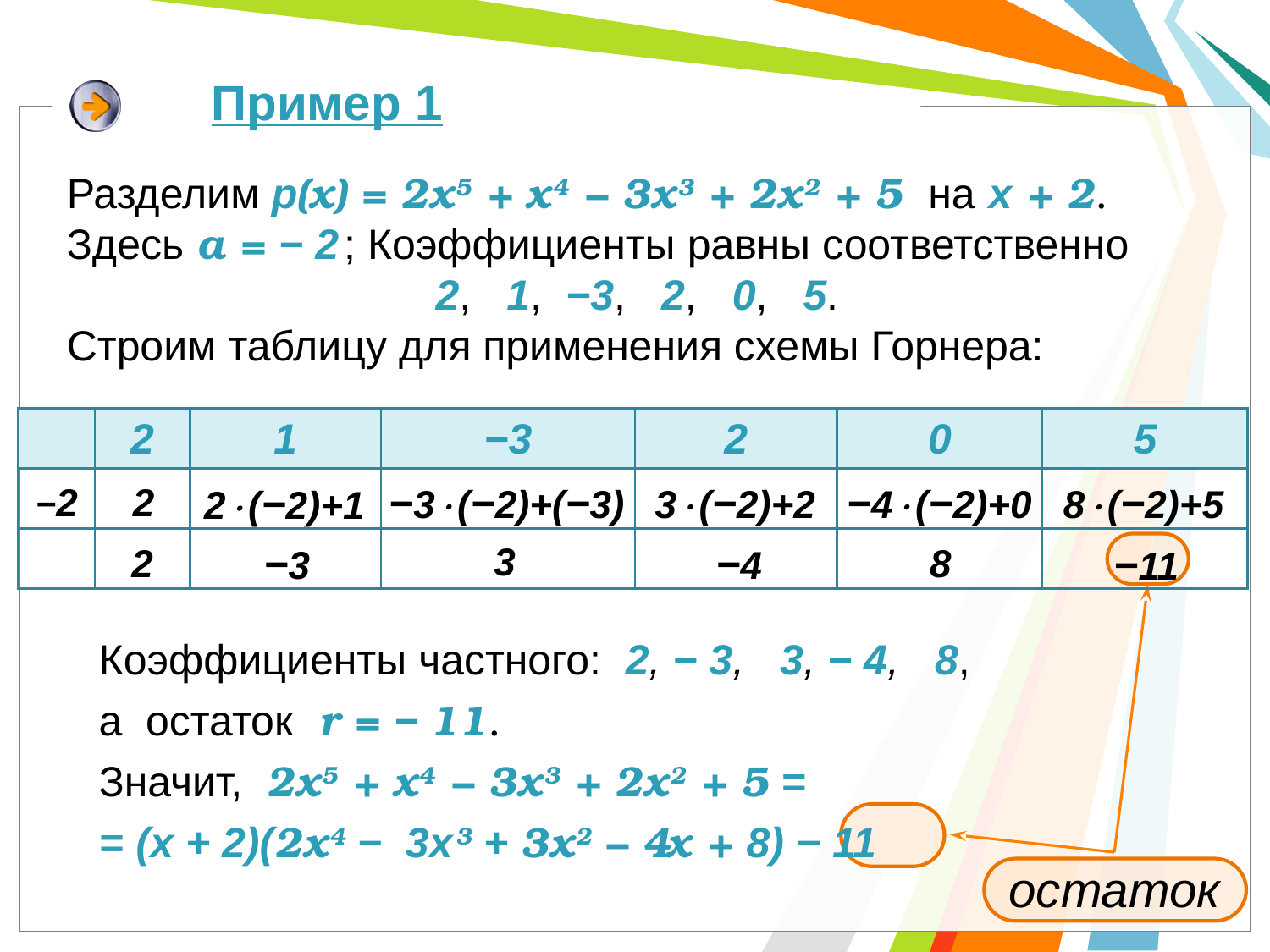

Пример 1
Разделим р(x) = 2x5 + x4 − 3x3 + 2x2 + 5  на x + 2.
Здесь a = − 2; Коэффициенты равны соответственно
2,   1,  −3,   2,   0,   5.
Строим таблицу для применения схемы Горнера:
|  | 2 | 1 | −3 | 2 | 0 | 5 |
| --- | --- | --- | --- | --- | --- | --- |
|  |  |  |  |  |  |  |
|  |  |  |  |  |  |  |
−3⋅(−2)+(−3)
8⋅(−2)+5
3⋅(−2)+2
−4⋅(−2)+0
2⋅(−2)+1
2
−2
−3
−4
3
−11
2
8

Коэффициенты частного:  2, − 3,   3, − 4,   8,
а  остаток  r = − 11.
Значит,  2x5 + x4 − 3x3 + 2x2 + 5 =
= (х + 2)(2x4 −  3x3 + 3x2 − 4x + 8) − 11

остаток